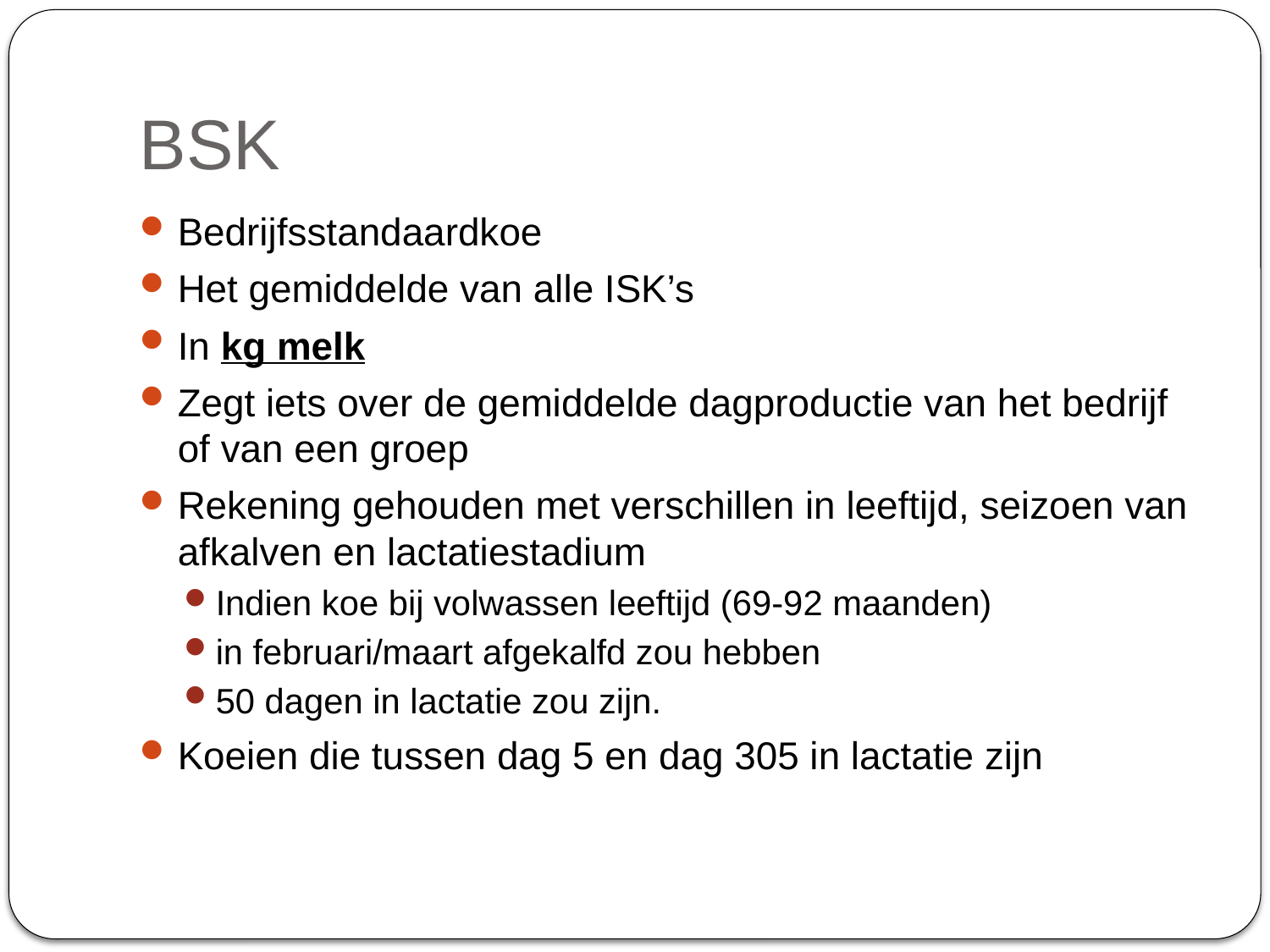

# BSK
Bedrijfsstandaardkoe
Het gemiddelde van alle ISK’s
In kg melk
Zegt iets over de gemiddelde dagproductie van het bedrijf of van een groep
Rekening gehouden met verschillen in leeftijd, seizoen van afkalven en lactatiestadium
Indien koe bij volwassen leeftijd (69-92 maanden)
in februari/maart afgekalfd zou hebben
50 dagen in lactatie zou zijn.
Koeien die tussen dag 5 en dag 305 in lactatie zijn